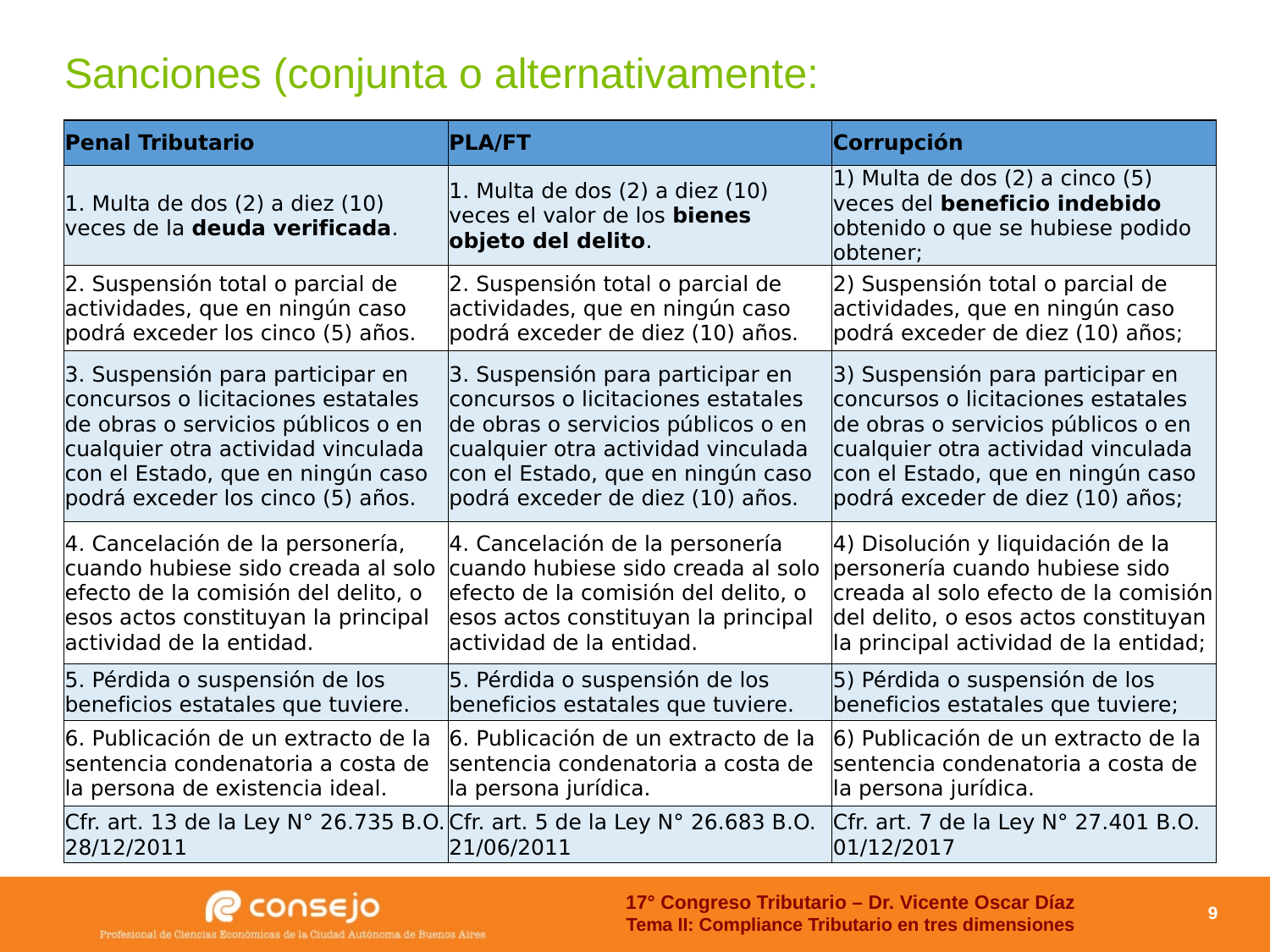

Sanciones (conjunta o alternativamente:

| Penal Tributario | PLA/FT | Corrupción |
| --- | --- | --- |
| 1. Multa de dos (2) a diez (10) veces de la deuda verificada. | 1. Multa de dos (2) a diez (10) veces el valor de los bienes objeto del delito. | 1) Multa de dos (2) a cinco (5) veces del beneficio indebido obtenido o que se hubiese podido obtener; |
| 2. Suspensión total o parcial de actividades, que en ningún caso podrá exceder los cinco (5) años. | 2. Suspensión total o parcial de actividades, que en ningún caso podrá exceder de diez (10) años. | 2) Suspensión total o parcial de actividades, que en ningún caso podrá exceder de diez (10) años; |
| 3. Suspensión para participar en concursos o licitaciones estatales de obras o servicios públicos o en cualquier otra actividad vinculada con el Estado, que en ningún caso podrá exceder los cinco (5) años. | 3. Suspensión para participar en concursos o licitaciones estatales de obras o servicios públicos o en cualquier otra actividad vinculada con el Estado, que en ningún caso podrá exceder de diez (10) años. | 3) Suspensión para participar en concursos o licitaciones estatales de obras o servicios públicos o en cualquier otra actividad vinculada con el Estado, que en ningún caso podrá exceder de diez (10) años; |
| 4. Cancelación de la personería, cuando hubiese sido creada al solo efecto de la comisión del delito, o esos actos constituyan la principal actividad de la entidad. | 4. Cancelación de la personería cuando hubiese sido creada al solo efecto de la comisión del delito, o esos actos constituyan la principal actividad de la entidad. | 4) Disolución y liquidación de la personería cuando hubiese sido creada al solo efecto de la comisión del delito, o esos actos constituyan la principal actividad de la entidad; |
| 5. Pérdida o suspensión de los beneficios estatales que tuviere. | 5. Pérdida o suspensión de los beneficios estatales que tuviere. | 5) Pérdida o suspensión de los beneficios estatales que tuviere; |
| 6. Publicación de un extracto de la sentencia condenatoria a costa de la persona de existencia ideal. | 6. Publicación de un extracto de la sentencia condenatoria a costa de la persona jurídica. | 6) Publicación de un extracto de la sentencia condenatoria a costa de la persona jurídica. |
| Cfr. art. 13 de la Ley N° 26.735 B.O. 28/12/2011 | Cfr. art. 5 de la Ley N° 26.683 B.O. 21/06/2011 | Cfr. art. 7 de la Ley N° 27.401 B.O. 01/12/2017 |